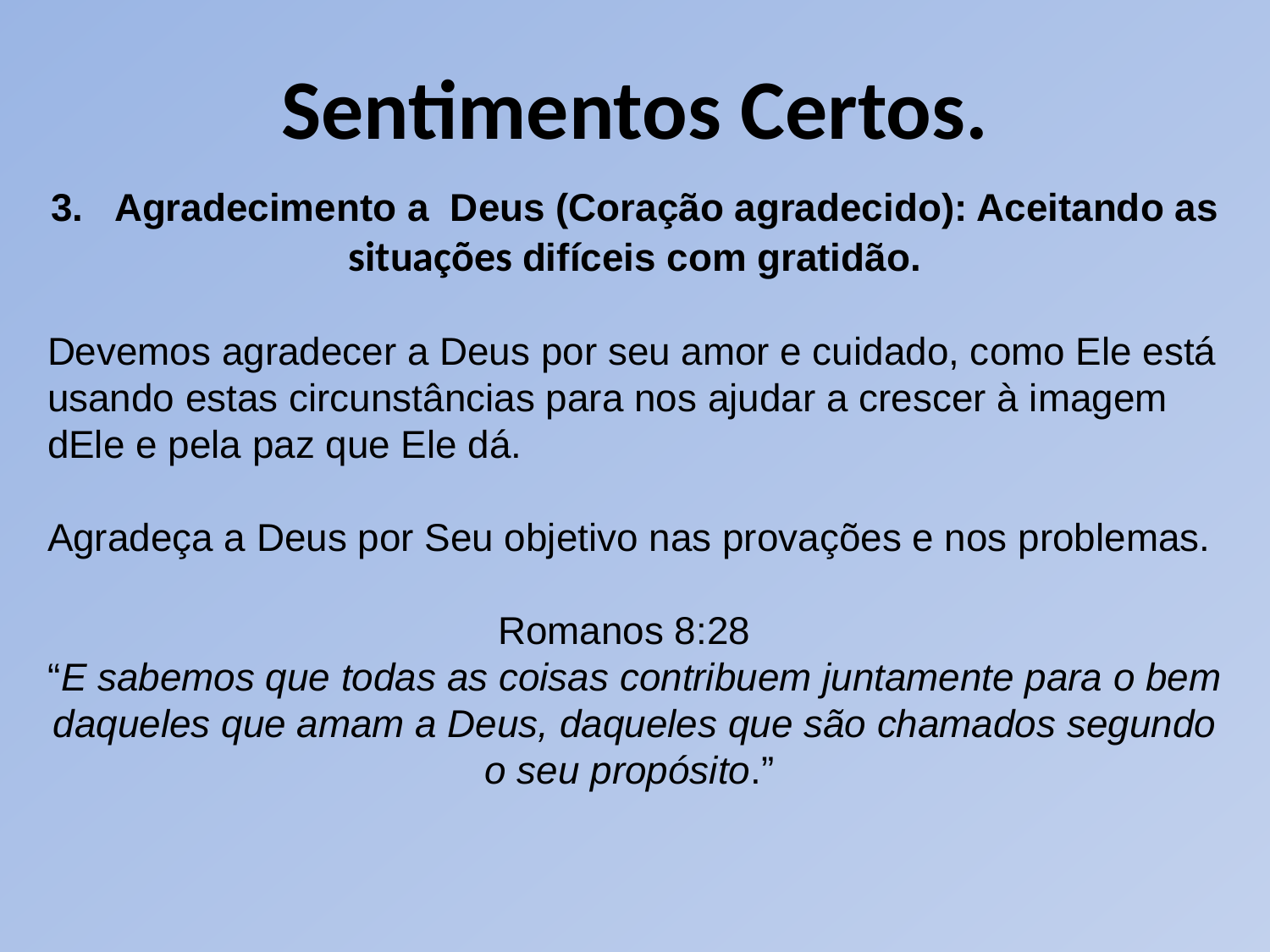

Sentimentos Certos.
3.   Agradecimento a  Deus (Coração agradecido): Aceitando as situações difíceis com gratidão.

Devemos agradecer a Deus por seu amor e cuidado, como Ele está usando estas circunstâncias para nos ajudar a crescer à imagem dEle e pela paz que Ele dá.

Agradeça a Deus por Seu objetivo nas provações e nos problemas.

Romanos 8:28
“E sabemos que todas as coisas contribuem juntamente para o bem daqueles que amam a Deus, daqueles que são chamados segundo o seu propósito.”